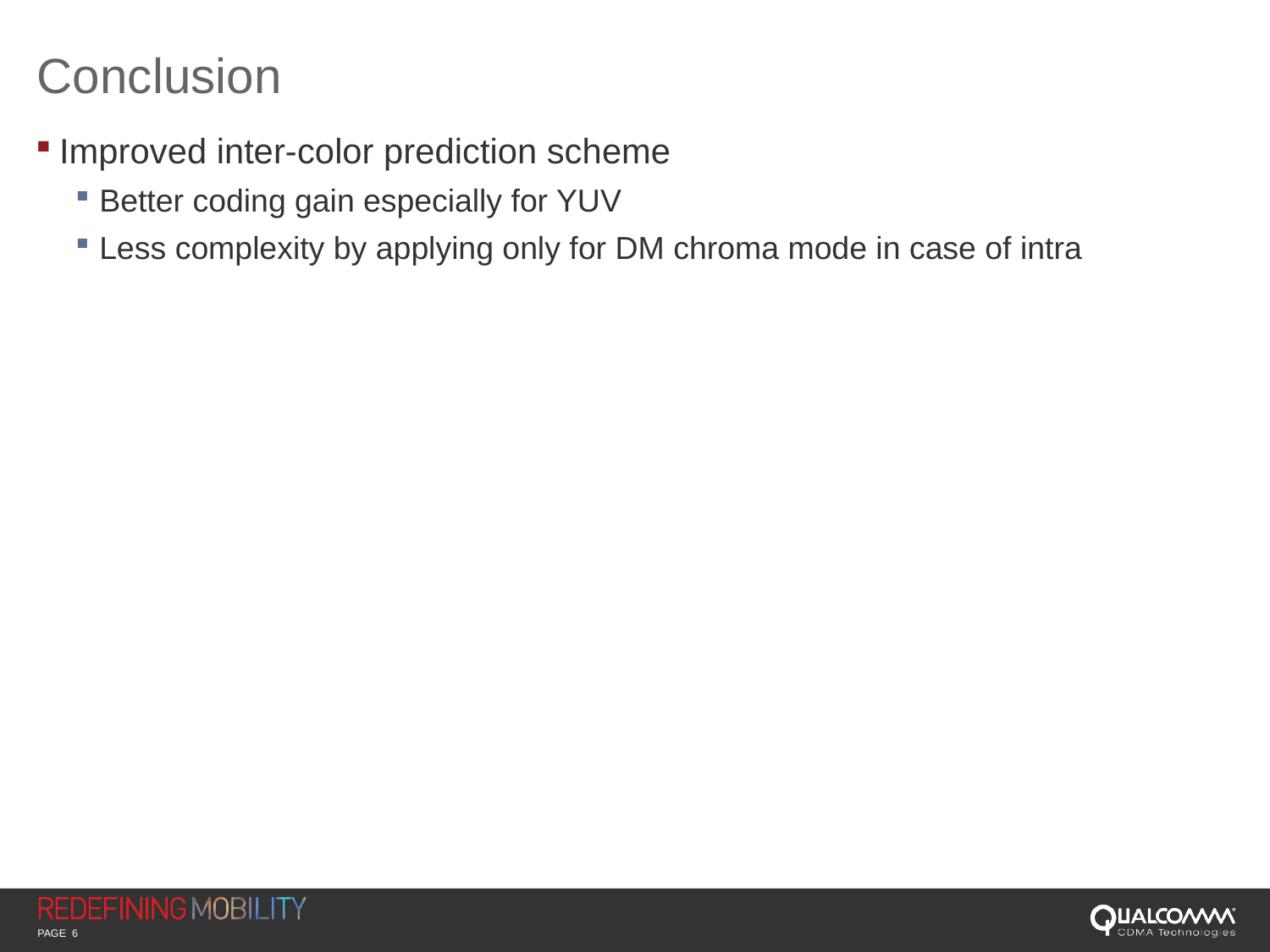

# Conclusion
Improved inter-color prediction scheme
Better coding gain especially for YUV
Less complexity by applying only for DM chroma mode in case of intra